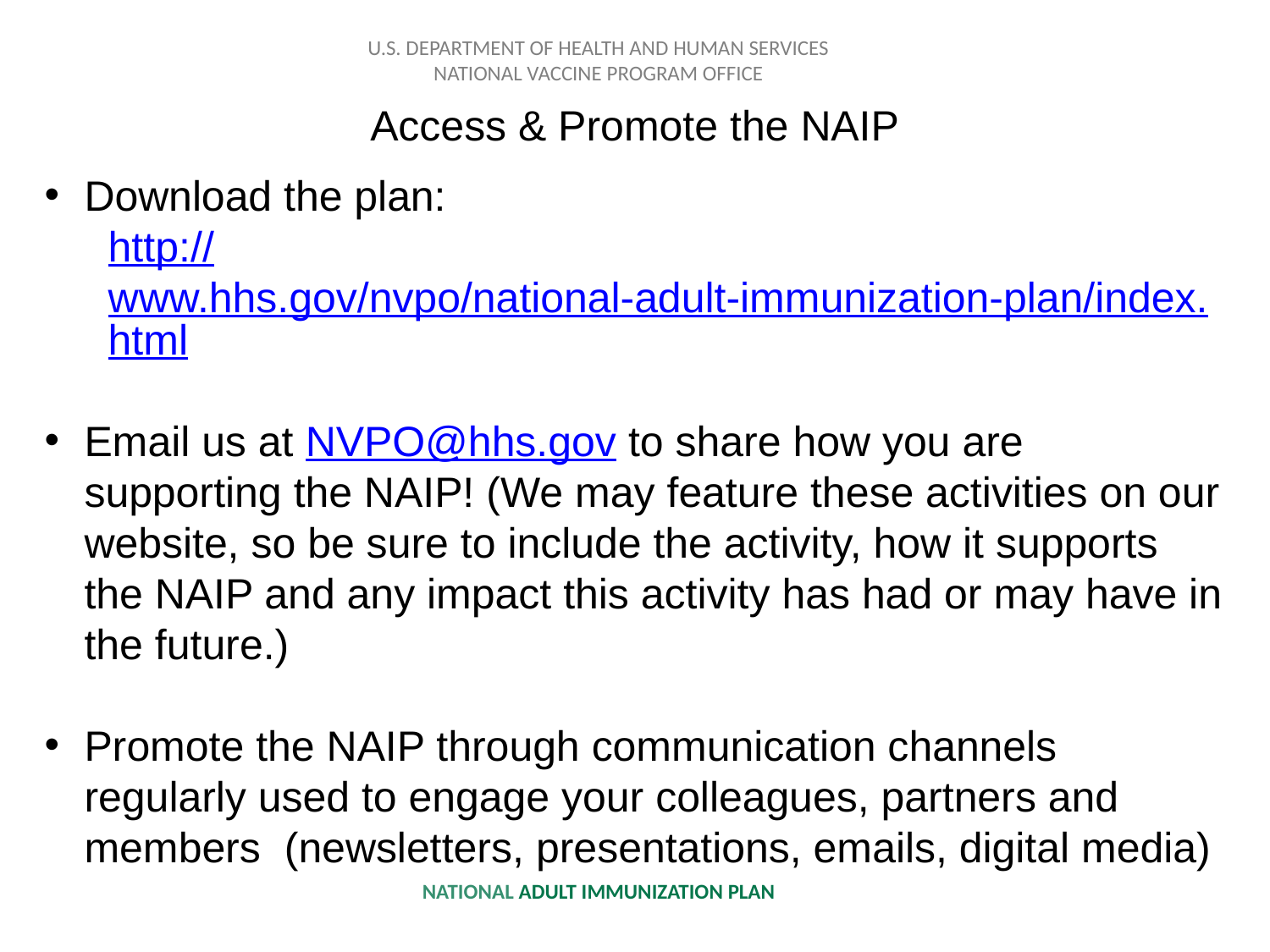

Access & Promote the NAIP
Download the plan:
http://www.hhs.gov/nvpo/national-adult-immunization-plan/index.html

Email us at NVPO@hhs.gov to share how you are supporting the NAIP! (We may feature these activities on our website, so be sure to include the activity, how it supports the NAIP and any impact this activity has had or may have in the future.)
Promote the NAIP through communication channels regularly used to engage your colleagues, partners and members  (newsletters, presentations, emails, digital media)